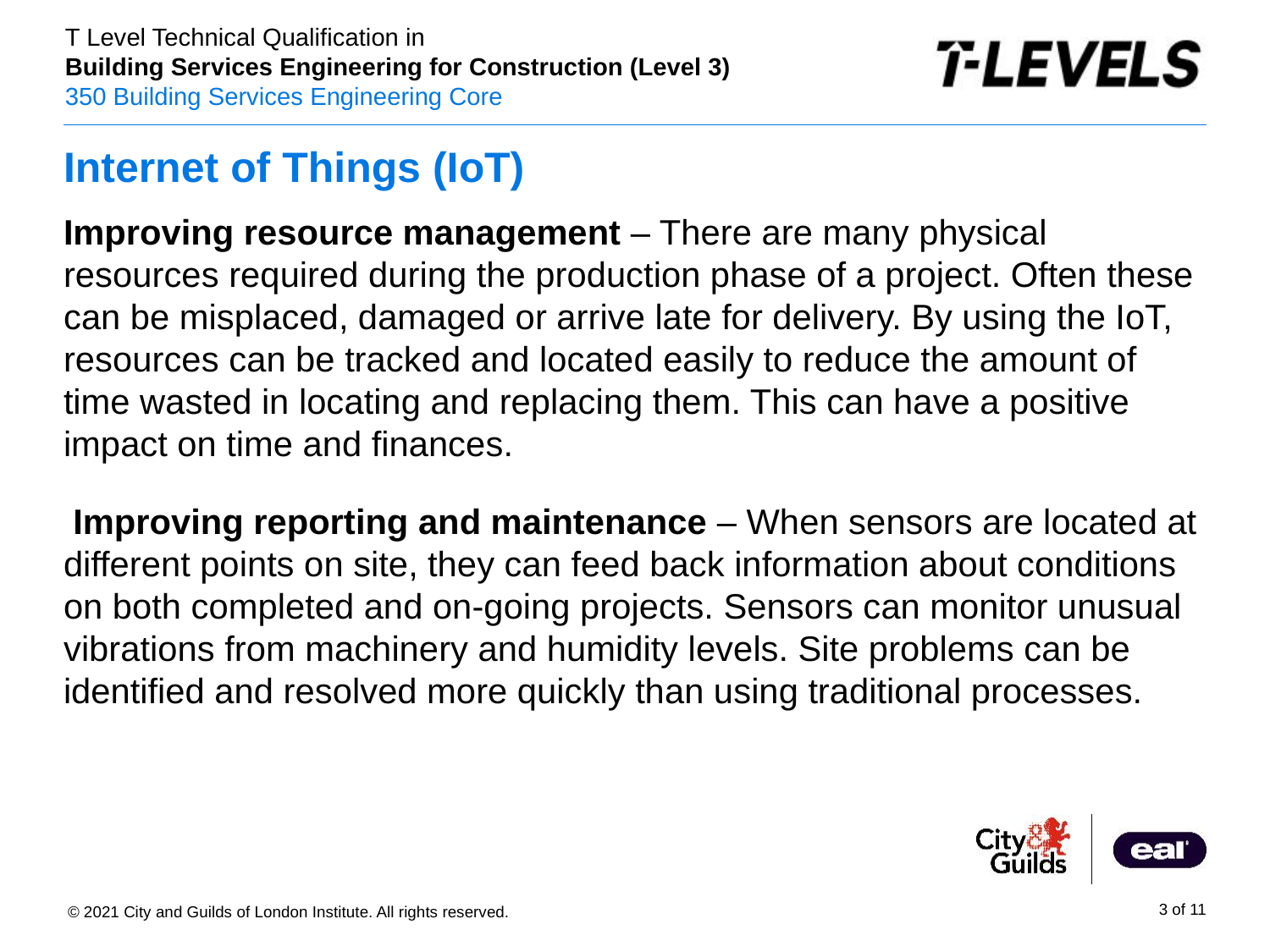

# Internet of Things (IoT)
Improving resource management – There are many physical resources required during the production phase of a project. Often these can be misplaced, damaged or arrive late for delivery. By using the IoT, resources can be tracked and located easily to reduce the amount of time wasted in locating and replacing them. This can have a positive impact on time and finances.
 Improving reporting and maintenance – When sensors are located at different points on site, they can feed back information about conditions on both completed and on-going projects. Sensors can monitor unusual vibrations from machinery and humidity levels. Site problems can be identified and resolved more quickly than using traditional processes.